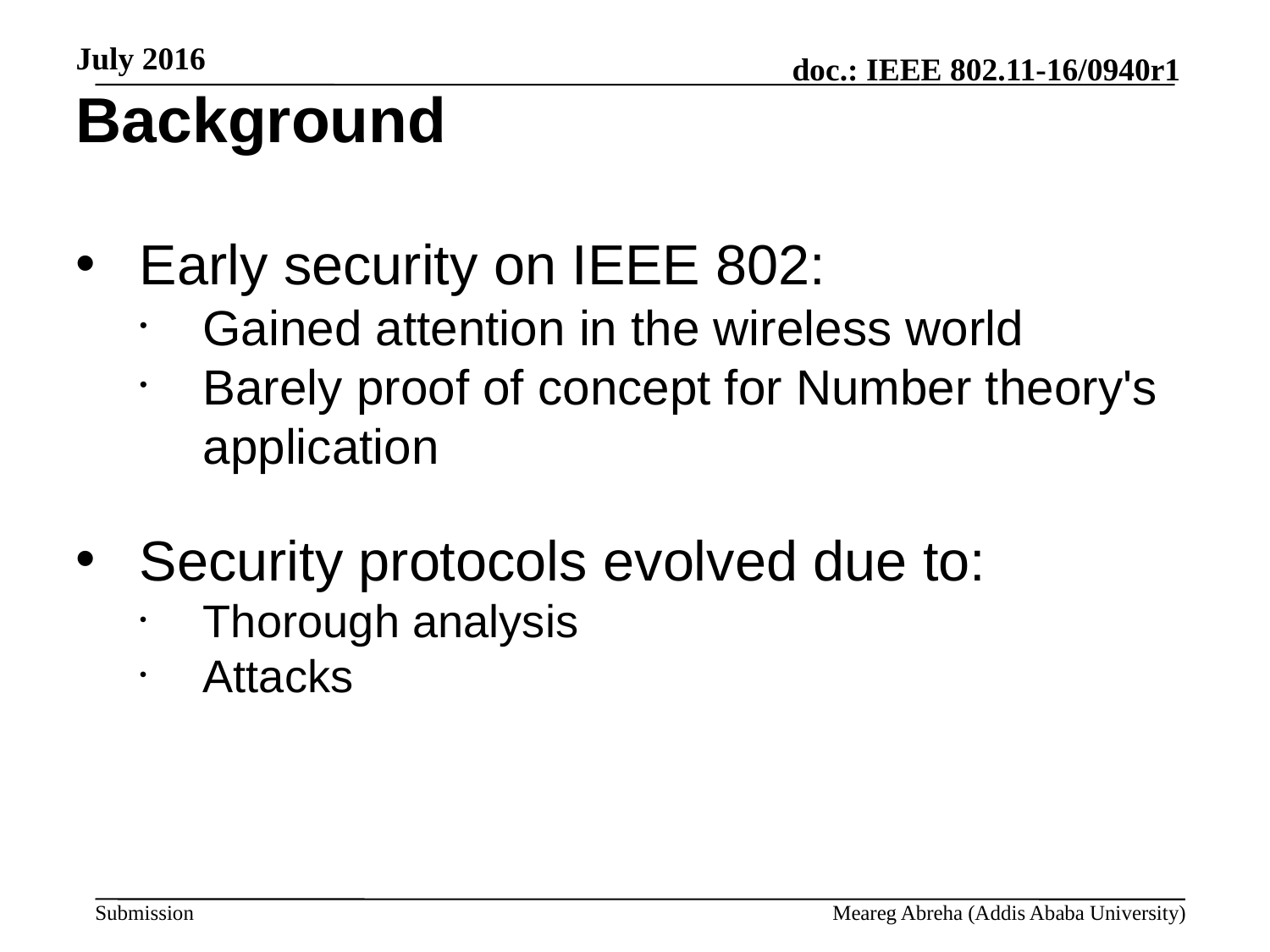

July 2016
Background
Early security on IEEE 802:
Gained attention in the wireless world
Barely proof of concept for Number theory's application

Security protocols evolved due to:
Thorough analysis
Attacks

Meareg Abreha (Addis Ababa University)